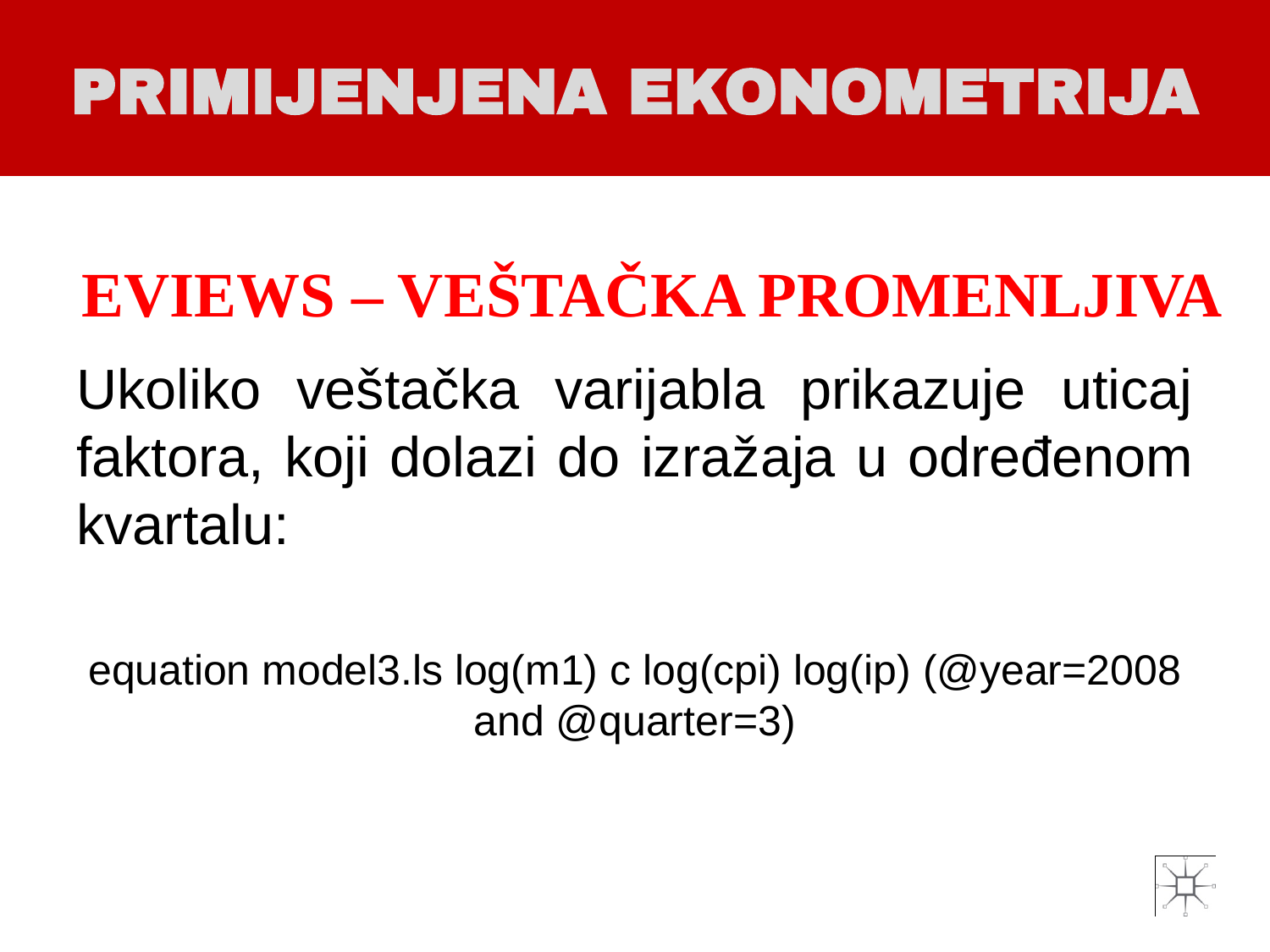

PRIMIJENJENA EKONOMETRIJA
# EVIEWS – VEŠTAČKA PROMENLJIVA
Ukoliko veštačka varijabla prikazuje uticaj faktora, koji dolazi do izražaja u određenom kvartalu:

equation model3.ls log(m1) c log(cpi) log(ip) (@year=2008 and @quarter=3)